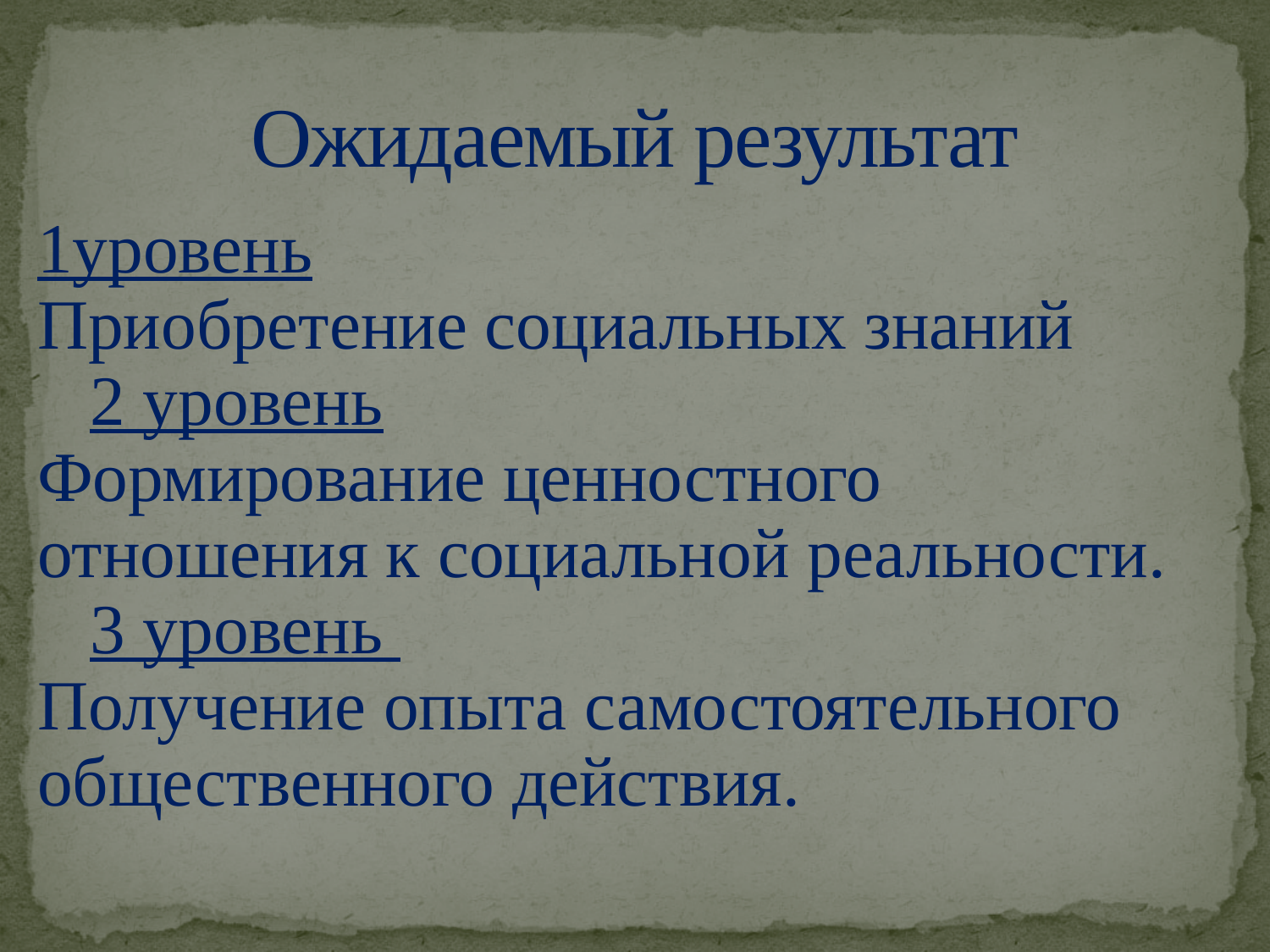

# Ожидаемый результат
1уровень
Приобретение социальных знаний
   2 уровень
Формирование ценностного
отношения к социальной реальности.
   3 уровень
Получение опыта самостоятельного общественного действия.